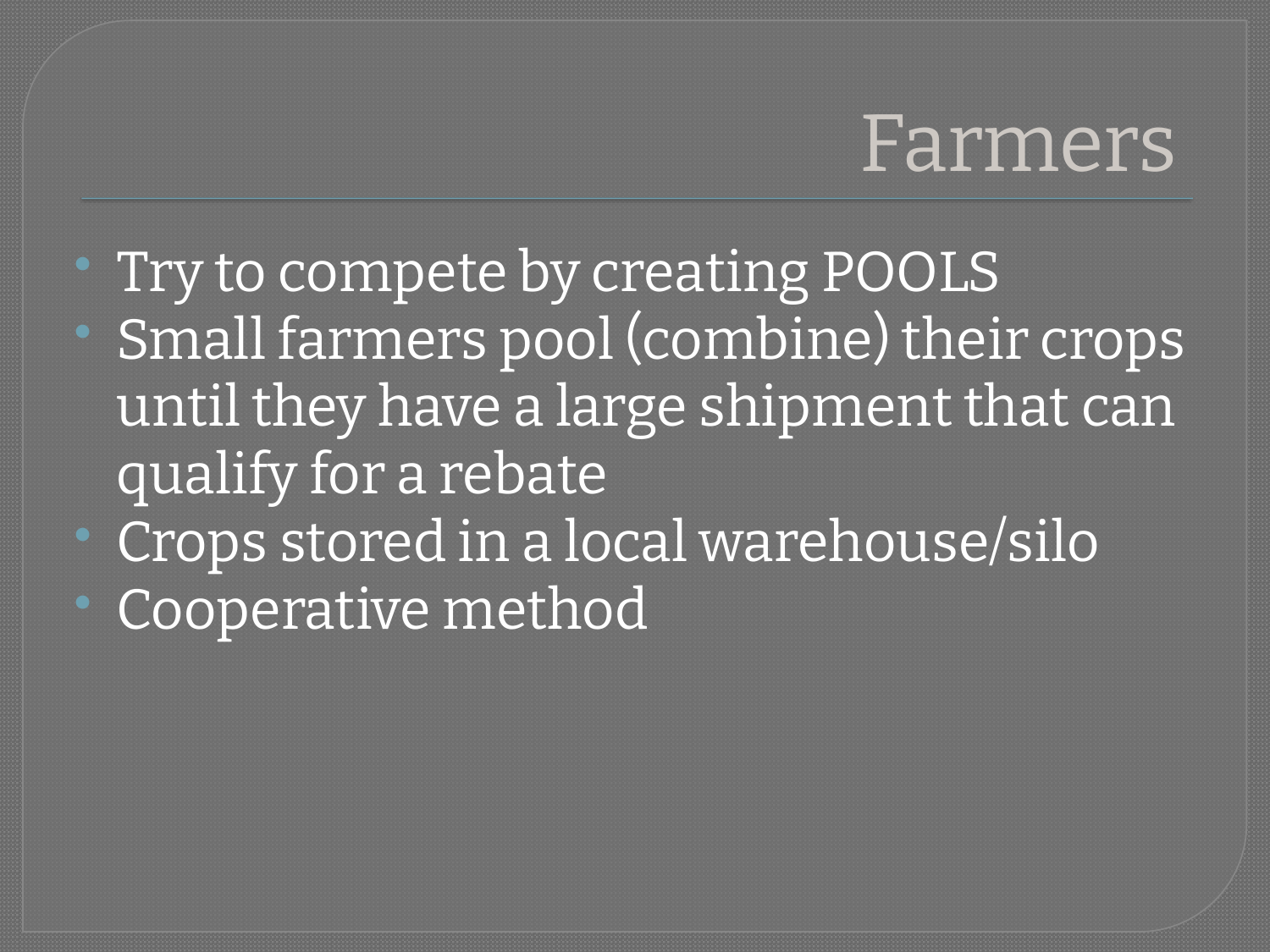

# Farmers
Try to compete by creating POOLS
Small farmers pool (combine) their crops until they have a large shipment that can qualify for a rebate
Crops stored in a local warehouse/silo
Cooperative method